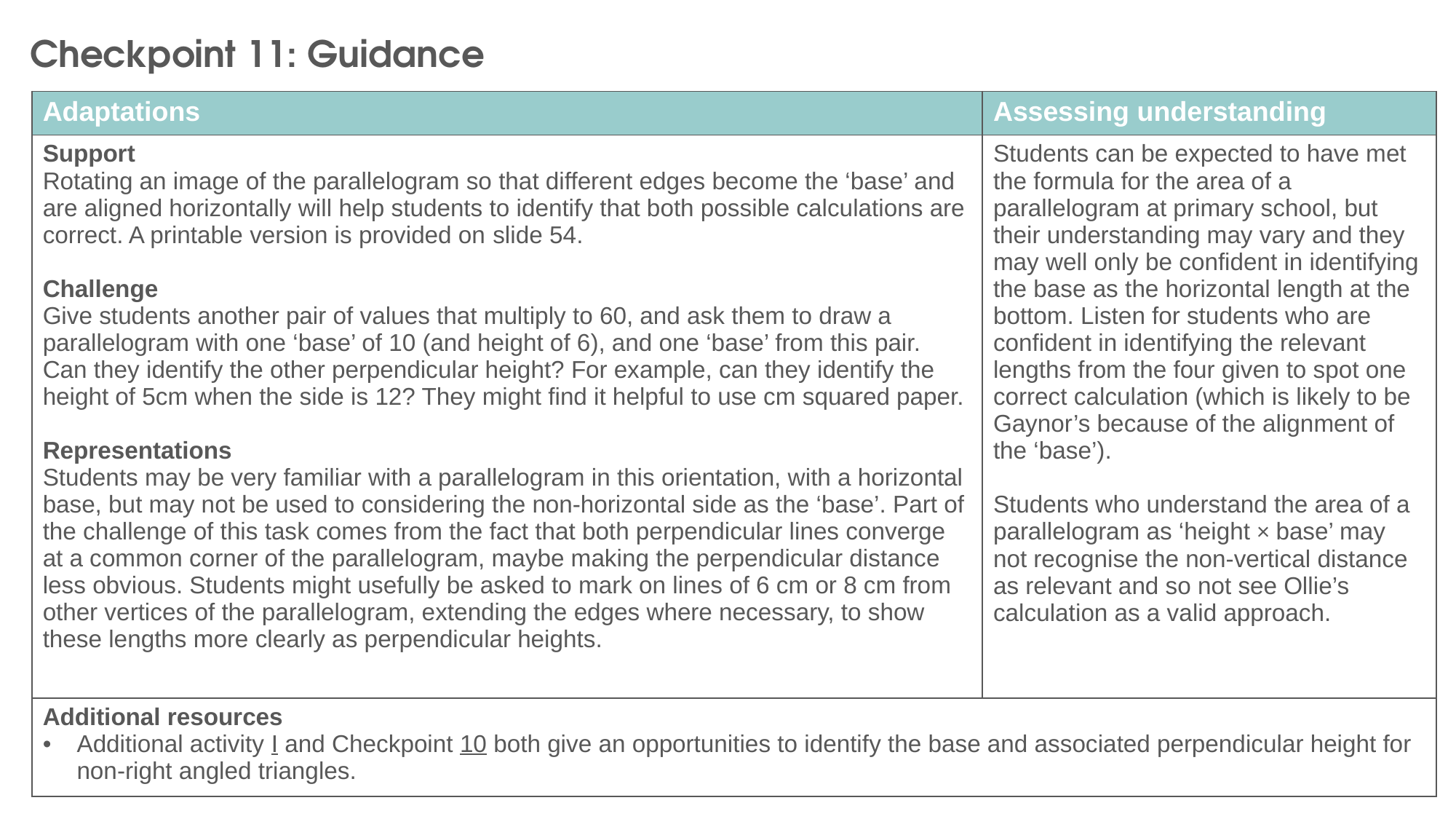

Checkpoint 11: Guidance
| Adaptations | Assessing understanding |
| --- | --- |
| Support Rotating an image of the parallelogram so that different edges become the ‘base’ and are aligned horizontally will help students to identify that both possible calculations are correct. A printable version is provided on slide 54. Challenge Give students another pair of values that multiply to 60, and ask them to draw a parallelogram with one ‘base’ of 10 (and height of 6), and one ‘base’ from this pair. Can they identify the other perpendicular height? For example, can they identify the height of 5cm when the side is 12? They might find it helpful to use cm squared paper. Representations Students may be very familiar with a parallelogram in this orientation, with a horizontal base, but may not be used to considering the non-horizontal side as the ‘base’. Part of the challenge of this task comes from the fact that both perpendicular lines converge at a common corner of the parallelogram, maybe making the perpendicular distance less obvious. Students might usefully be asked to mark on lines of 6 cm or 8 cm from other vertices of the parallelogram, extending the edges where necessary, to show these lengths more clearly as perpendicular heights. | Students can be expected to have met the formula for the area of a parallelogram at primary school, but their understanding may vary and they may well only be confident in identifying the base as the horizontal length at the bottom. Listen for students who are confident in identifying the relevant lengths from the four given to spot one correct calculation (which is likely to be Gaynor’s because of the alignment of the ‘base’). Students who understand the area of a parallelogram as ‘height × base’ may not recognise the non-vertical distance as relevant and so not see Ollie’s calculation as a valid approach. |
| Additional resources Additional activity I and Checkpoint 10 both give an opportunities to identify the base and associated perpendicular height for non-right angled triangles. |  |